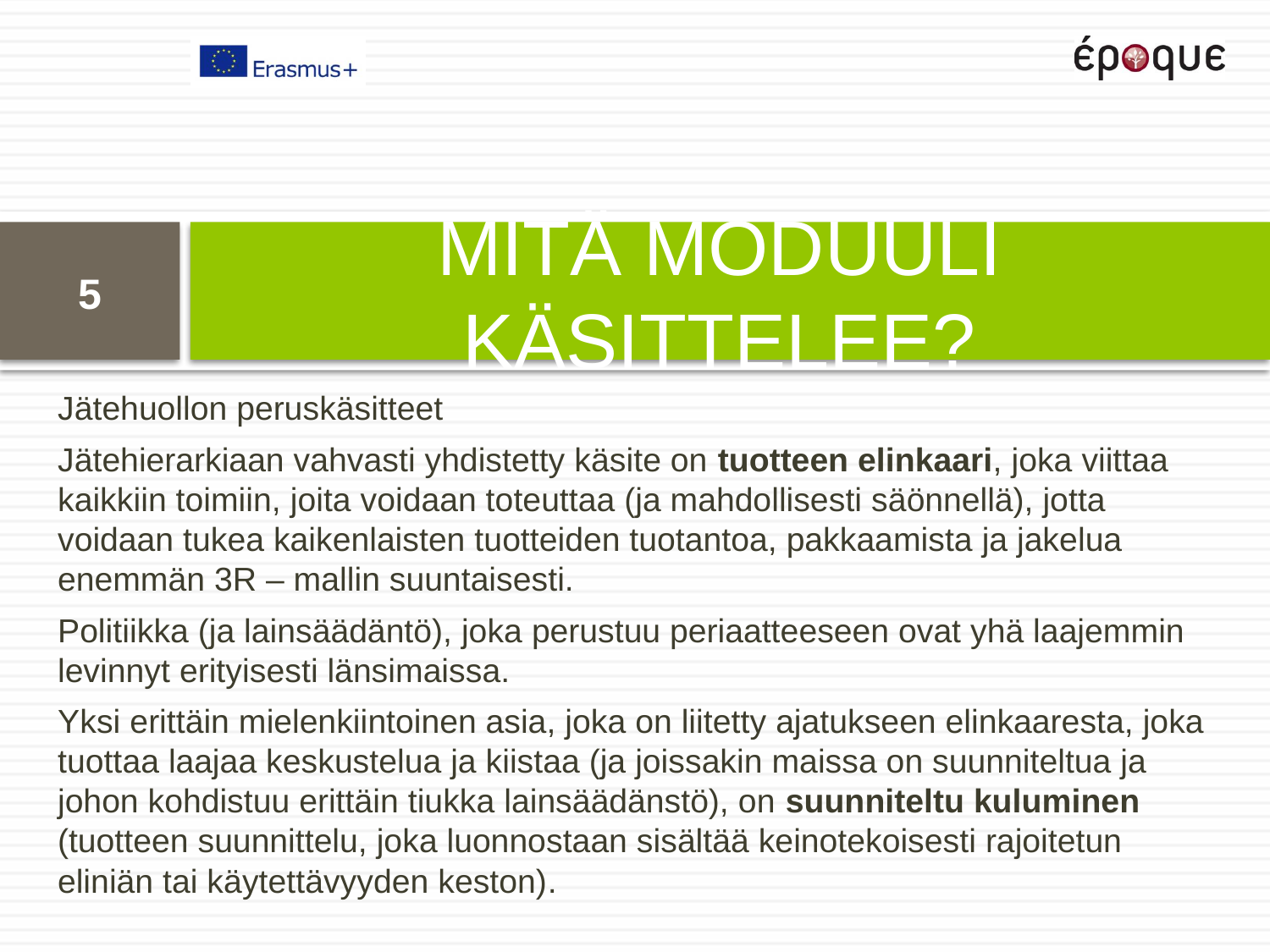

# MITÄ MODUULI KÄSITTELEE?
5
Jätehuollon peruskäsitteet
Jätehierarkiaan vahvasti yhdistetty käsite on tuotteen elinkaari, joka viittaa kaikkiin toimiin, joita voidaan toteuttaa (ja mahdollisesti säönnellä), jotta voidaan tukea kaikenlaisten tuotteiden tuotantoa, pakkaamista ja jakelua enemmän 3R – mallin suuntaisesti.
Politiikka (ja lainsäädäntö), joka perustuu periaatteeseen ovat yhä laajemmin levinnyt erityisesti länsimaissa.
Yksi erittäin mielenkiintoinen asia, joka on liitetty ajatukseen elinkaaresta, joka tuottaa laajaa keskustelua ja kiistaa (ja joissakin maissa on suunniteltua ja johon kohdistuu erittäin tiukka lainsäädänstö), on suunniteltu kuluminen (tuotteen suunnittelu, joka luonnostaan sisältää keinotekoisesti rajoitetun eliniän tai käytettävyyden keston).